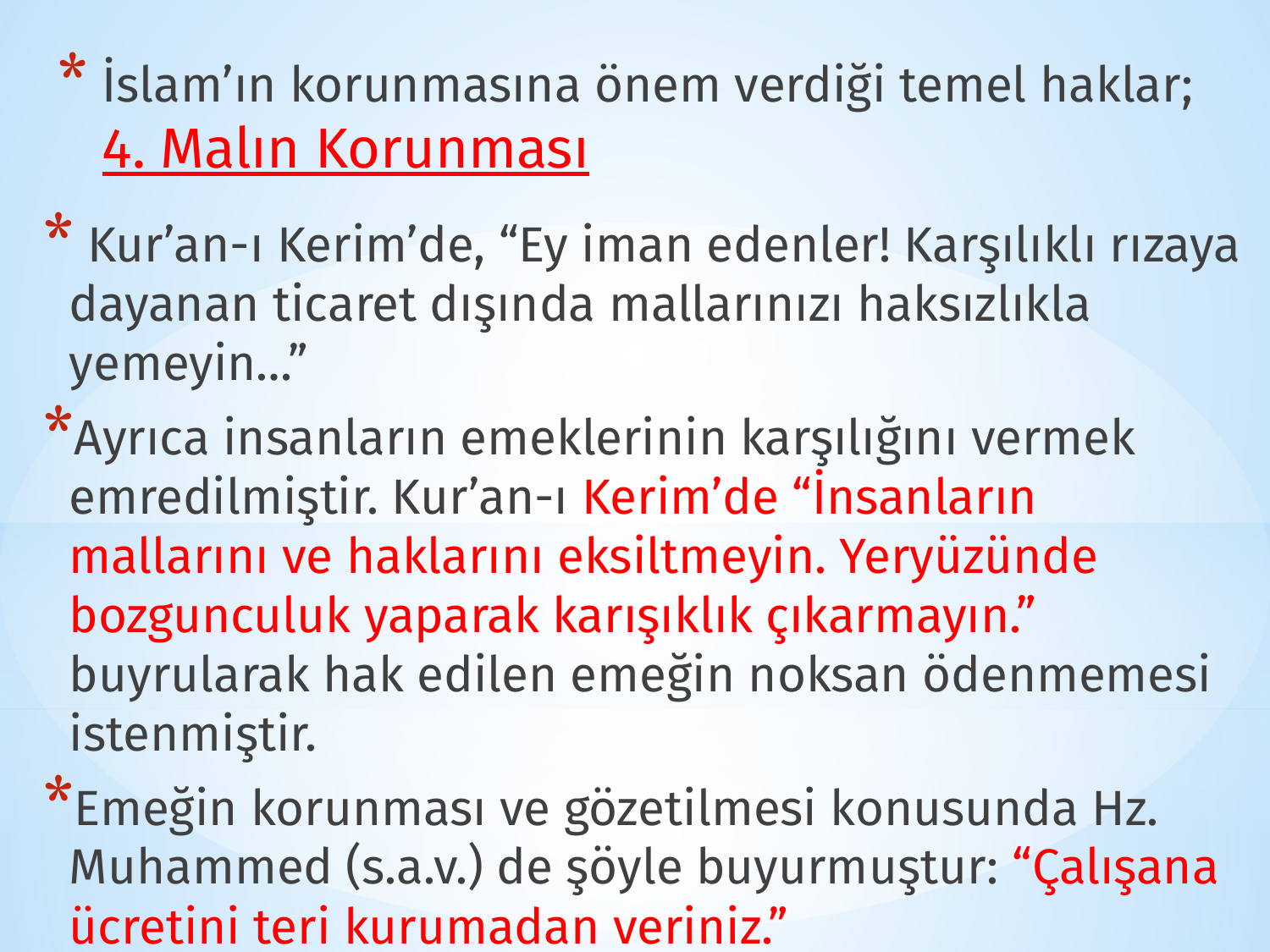

# İslam’ın korunmasına önem verdiği temel haklar; 4. Malın Korunması
 Kur’an-ı Kerim’de, “Ey iman edenler! Karşılıklı rızaya dayanan ticaret dışında mallarınızı haksızlıkla yemeyin…”
Ayrıca insanların emeklerinin karşılığını vermek emredilmiştir. Kur’an-ı Kerim’de “İnsanların mallarını ve haklarını eksiltmeyin. Yeryüzünde bozgunculuk yaparak karışıklık çıkarmayın.” buyrularak hak edilen emeğin noksan ödenmemesi istenmiştir.
Emeğin korunması ve gözetilmesi konusunda Hz. Muhammed (s.a.v.) de şöyle buyurmuştur: “Çalışana ücretini teri kurumadan veriniz.”